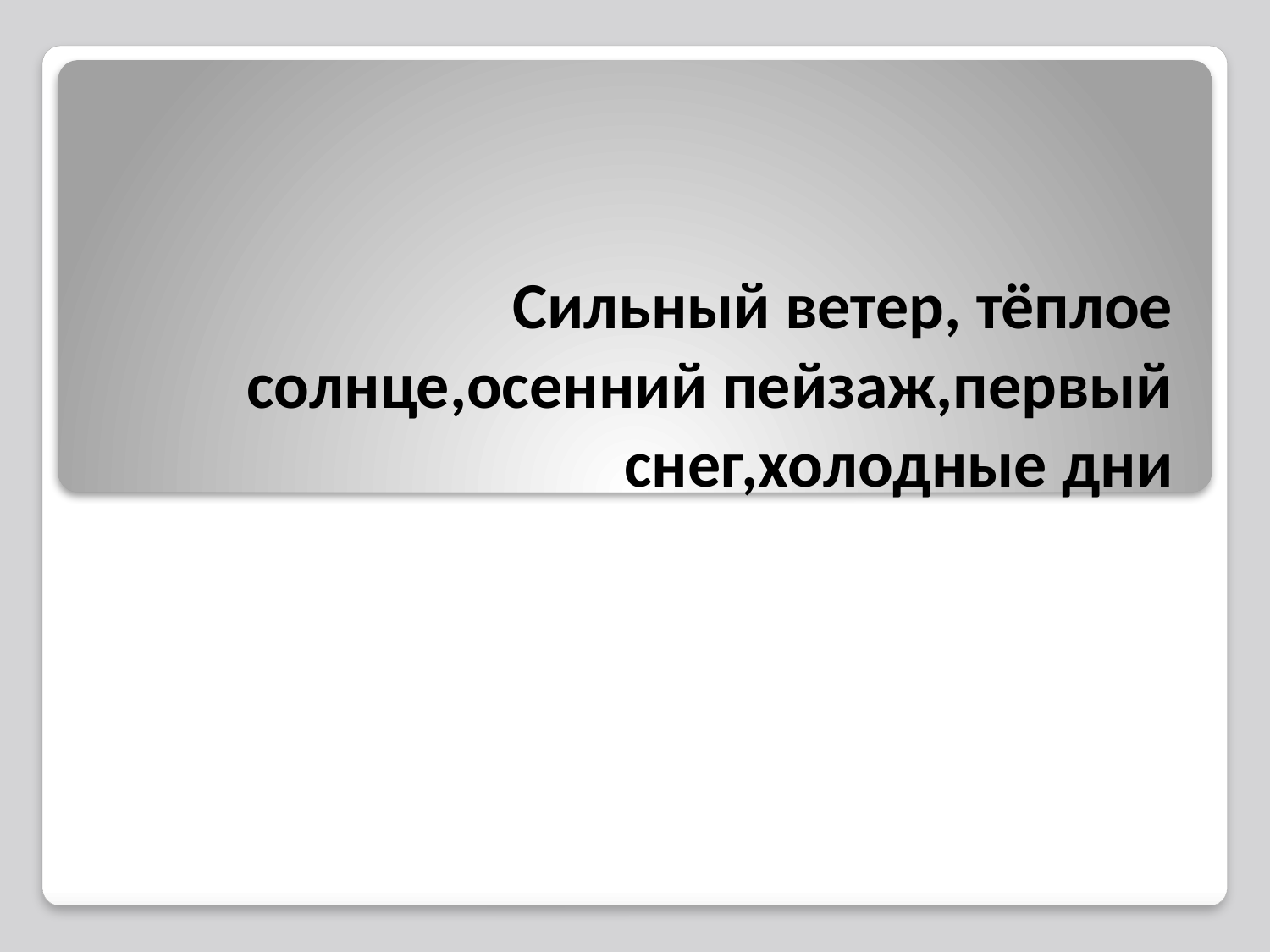

# Сильный ветер, тёплое солнце,осенний пейзаж,первый снег,холодные дни